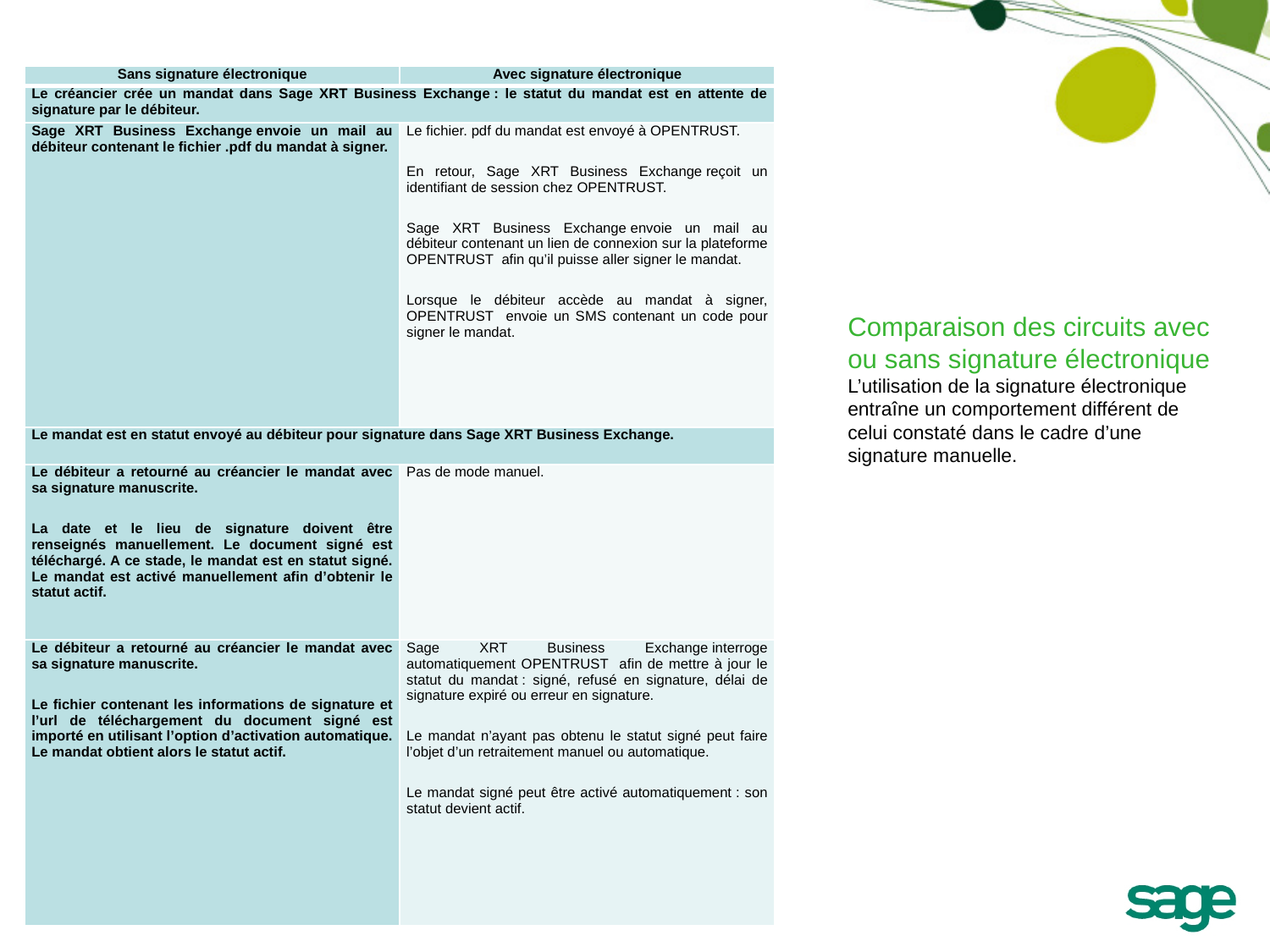

| Sans signature électronique | Avec signature électronique |
| --- | --- |
| Le créancier crée un mandat dans Sage XRT Business Exchange : le statut du mandat est en attente de signature par le débiteur. |  |
| Sage XRT Business Exchange envoie un mail au débiteur contenant le fichier .pdf du mandat à signer. | Le fichier. pdf du mandat est envoyé à OPENTRUST. En retour, Sage XRT Business Exchange reçoit un identifiant de session chez OPENTRUST. Sage XRT Business Exchange envoie un mail au débiteur contenant un lien de connexion sur la plateforme OPENTRUST afin qu’il puisse aller signer le mandat. Lorsque le débiteur accède au mandat à signer, OPENTRUST envoie un SMS contenant un code pour signer le mandat. |
| Le mandat est en statut envoyé au débiteur pour signature dans Sage XRT Business Exchange. |  |
| Le débiteur a retourné au créancier le mandat avec sa signature manuscrite. La date et le lieu de signature doivent être renseignés manuellement. Le document signé est téléchargé. A ce stade, le mandat est en statut signé. Le mandat est activé manuellement afin d’obtenir le statut actif. | Pas de mode manuel. |
| Le débiteur a retourné au créancier le mandat avec sa signature manuscrite. Le fichier contenant les informations de signature et l’url de téléchargement du document signé est importé en utilisant l’option d’activation automatique. Le mandat obtient alors le statut actif. | Sage XRT Business Exchange interroge automatiquement OPENTRUST afin de mettre à jour le statut du mandat : signé, refusé en signature, délai de signature expiré ou erreur en signature. Le mandat n’ayant pas obtenu le statut signé peut faire l’objet d’un retraitement manuel ou automatique. Le mandat signé peut être activé automatiquement : son statut devient actif. |
Comparaison des circuits avec ou sans signature électronique
L’utilisation de la signature électronique entraîne un comportement différent de celui constaté dans le cadre d’une signature manuelle.